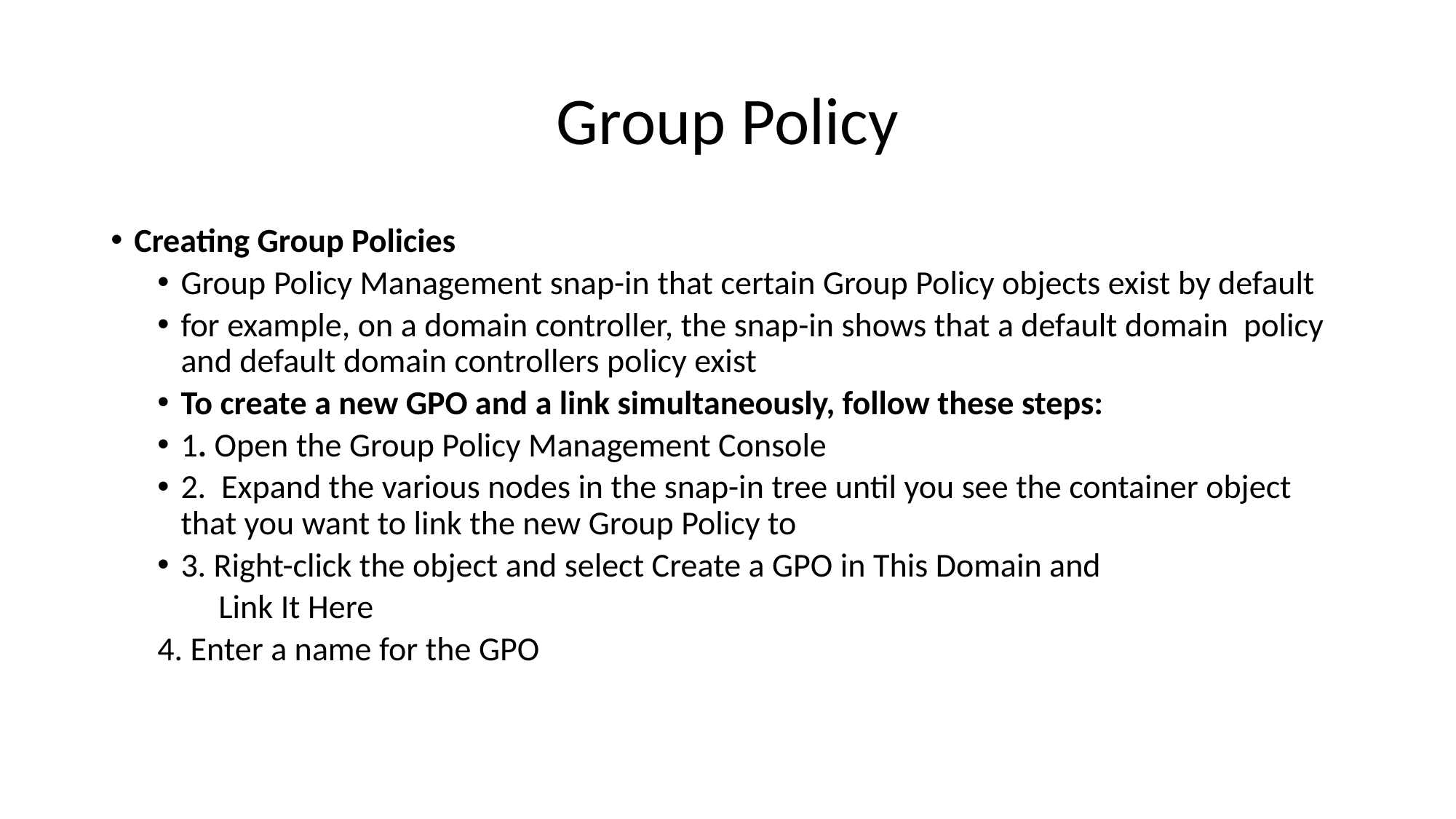

# Group Policy
Creating Group Policies
Group Policy Management snap-in that certain Group Policy objects exist by default
for example, on a domain controller, the snap-in shows that a default domain  policy and default domain controllers policy exist
To create a new GPO and a link simultaneously, follow these steps:
1. Open the Group Policy Management Console
2.  Expand the various nodes in the snap-in tree until you see the container object that you want to link the new Group Policy to
3. Right-click the object and select Create a GPO in This Domain and
        Link It Here
4. Enter a name for the GPO